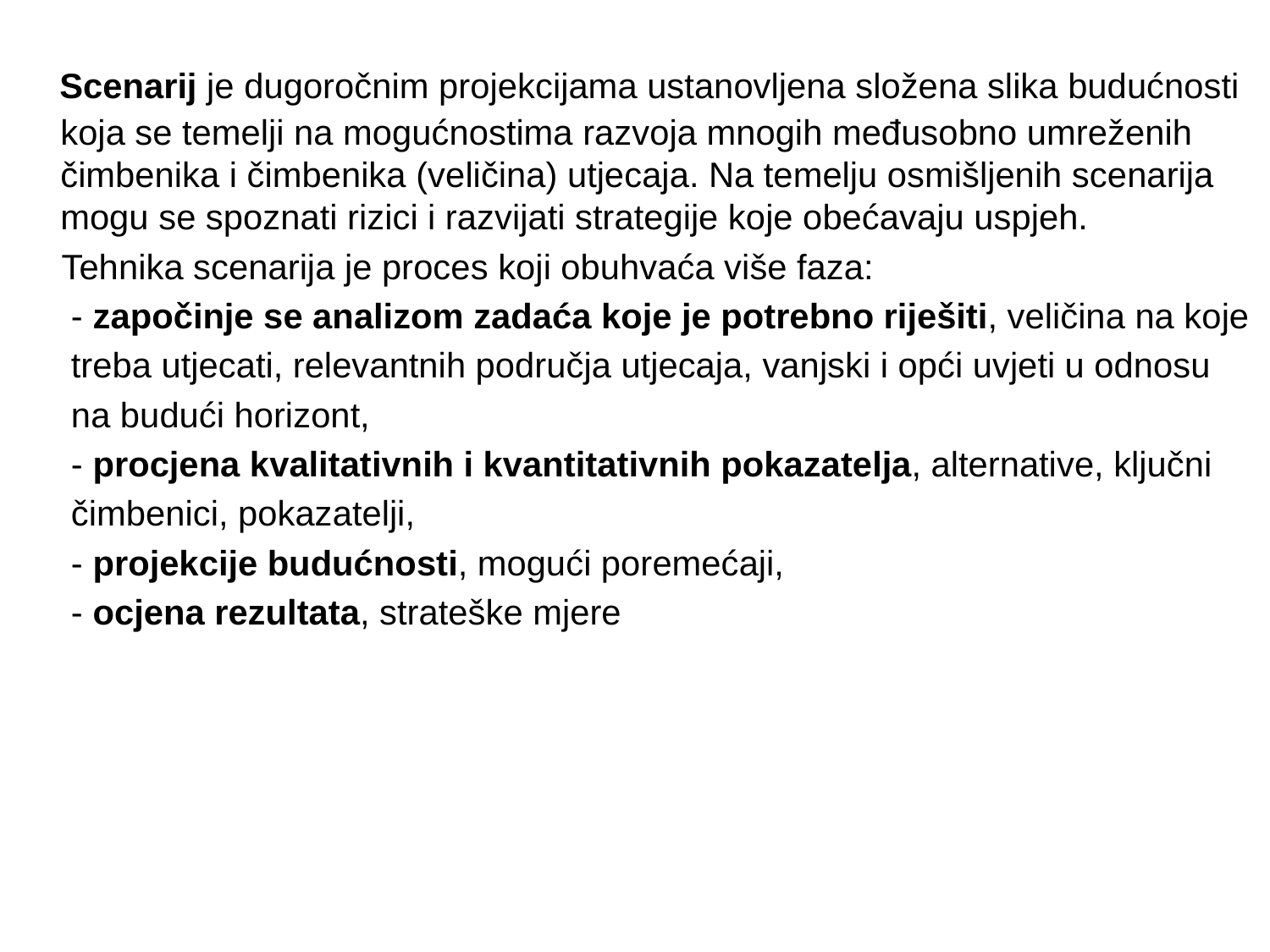

Scenarij je dugoročnim projekcijama ustanovljena složena slika budućnosti koja se temelji na mogućnostima razvoja mnogih međusobno umreženih čimbenika i čimbenika (veličina) utjecaja. Na temelju osmišljenih scenarija mogu se spoznati rizici i razvijati strategije koje obećavaju uspjeh.
     Tehnika scenarija je proces koji obuhvaća više faza:
      - započinje se analizom zadaća koje je potrebno riješiti, veličina na koje
      treba utjecati, relevantnih područja utjecaja, vanjski i opći uvjeti u odnosu
      na budući horizont,
      - procjena kvalitativnih i kvantitativnih pokazatelja, alternative, ključni
      čimbenici, pokazatelji,
      - projekcije budućnosti, mogući poremećaji,
      - ocjena rezultata, strateške mjere